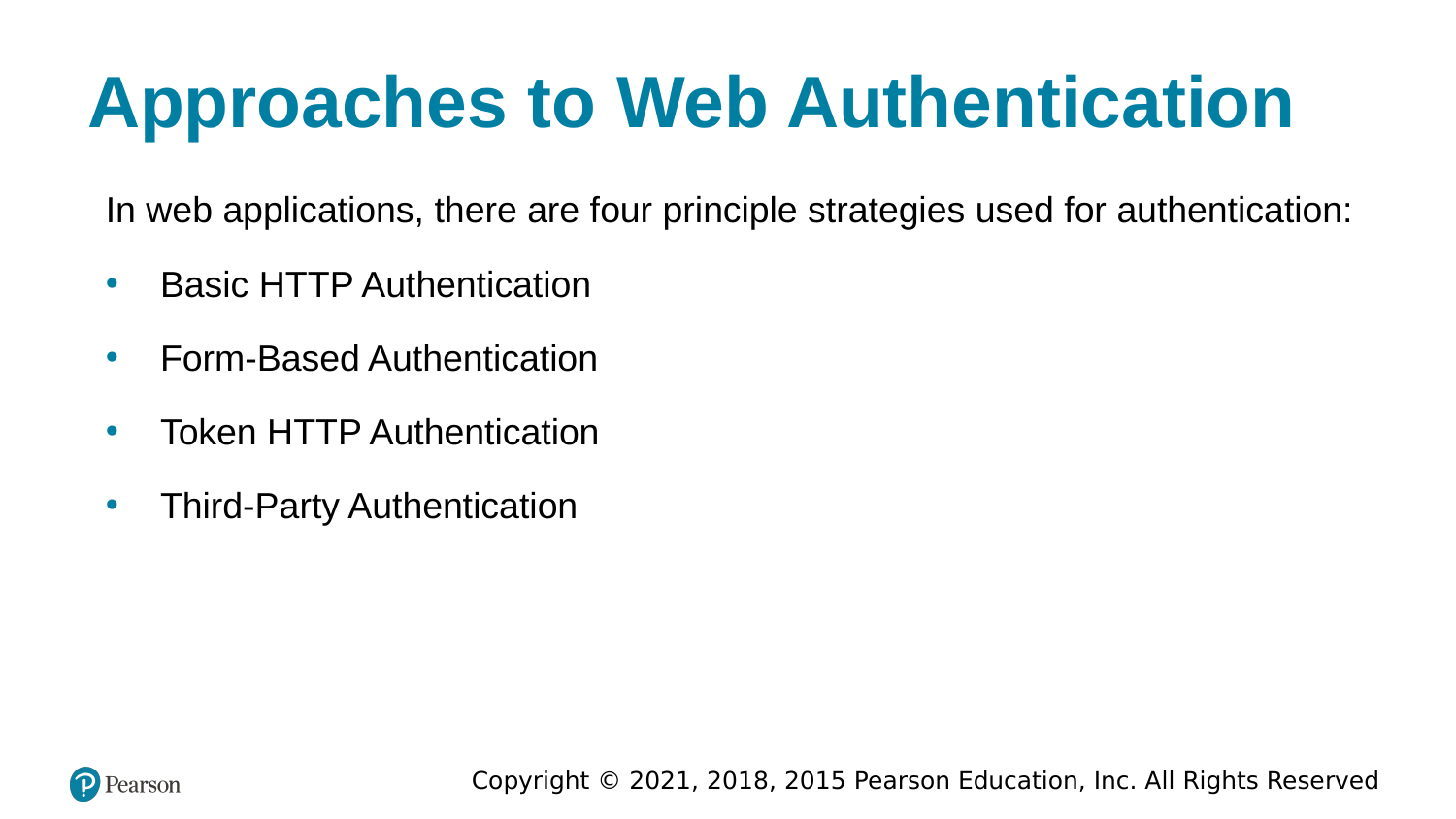

# Approaches to Web Authentication
In web applications, there are four principle strategies used for authentication:
Basic HTTP Authentication
Form-Based Authentication
Token HTTP Authentication
Third-Party Authentication